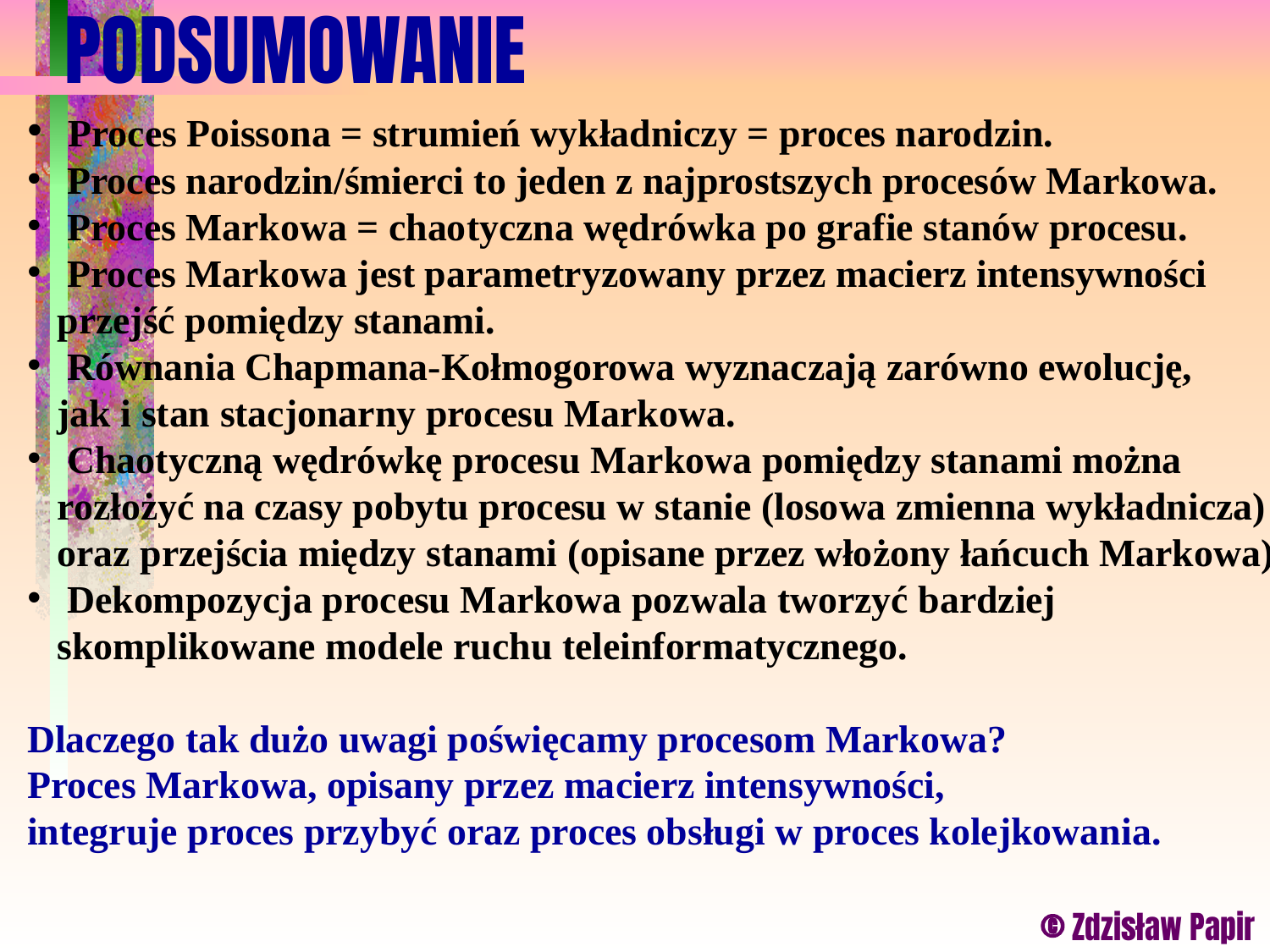

PODSUMOWANIE
 Proces Poissona = strumień wykładniczy = proces narodzin.
 Proces narodzin/śmierci to jeden z najprostszych procesów Markowa.
 Proces Markowa = chaotyczna wędrówka po grafie stanów procesu.
 Proces Markowa jest parametryzowany przez macierz intensywności
przejść pomiędzy stanami.
 Równania Chapmana-Kołmogorowa wyznaczają zarówno ewolucję,
jak i stan stacjonarny procesu Markowa.
 Chaotyczną wędrówkę procesu Markowa pomiędzy stanami można
rozłożyć na czasy pobytu procesu w stanie (losowa zmienna wykładnicza)
oraz przejścia między stanami (opisane przez włożony łańcuch Markowa).
 Dekompozycja procesu Markowa pozwala tworzyć bardziej
skomplikowane modele ruchu teleinformatycznego.

Dlaczego tak dużo uwagi poświęcamy procesom Markowa?
Proces Markowa, opisany przez macierz intensywności,
integruje proces przybyć oraz proces obsługi w proces kolejkowania.
© Zdzisław Papir